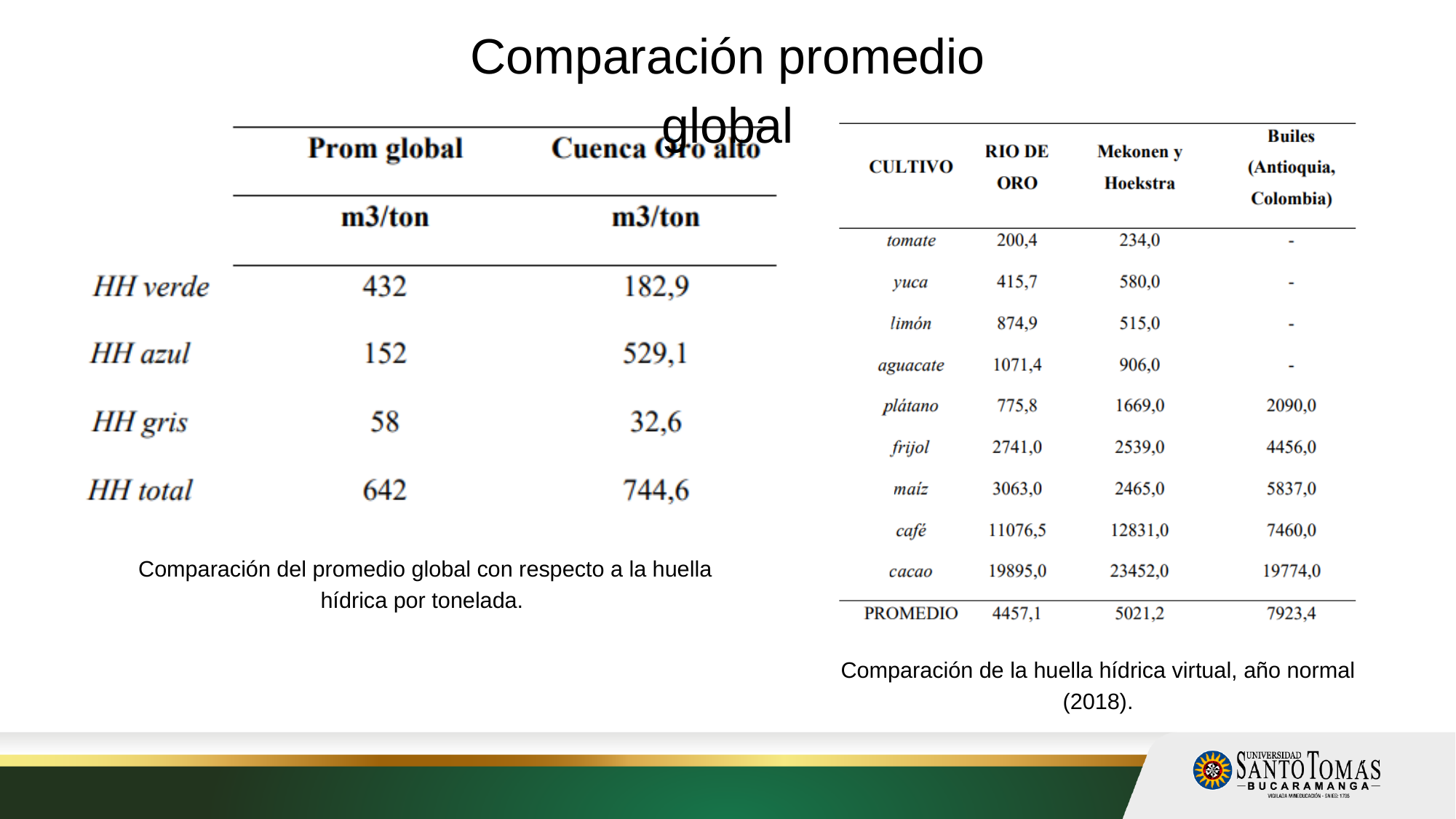

Comparación promedio global

 Comparación del promedio global con respecto a la huella hídrica por tonelada.
Comparación de la huella hídrica virtual, año normal (2018).